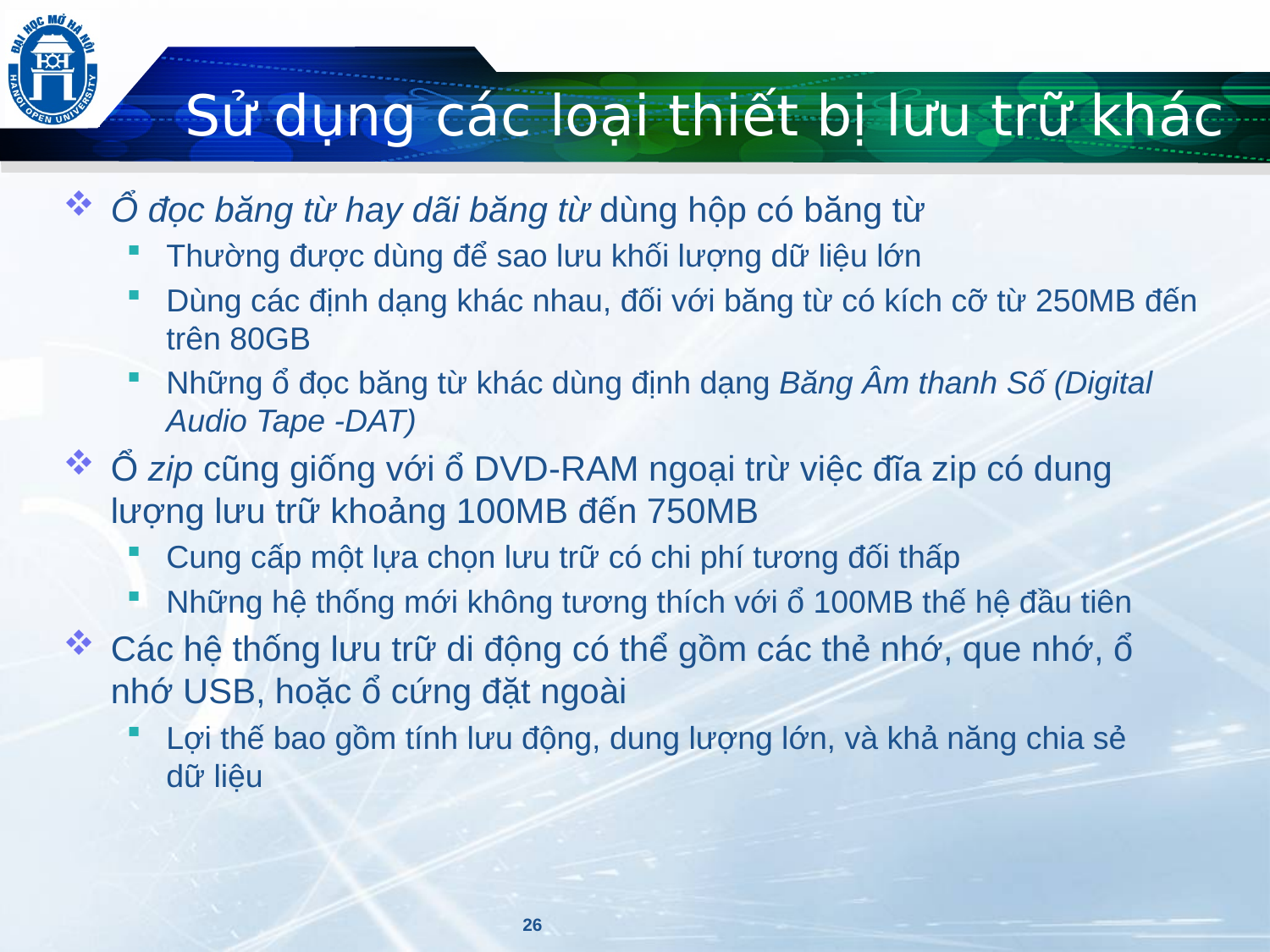

# Sử dụng các loại thiết bị lưu trữ khác
Ổ đọc băng từ hay dãi băng từ dùng hộp có băng từ
Thường được dùng để sao lưu khối lượng dữ liệu lớn
Dùng các định dạng khác nhau, đối với băng từ có kích cỡ từ 250MB đến trên 80GB
Những ổ đọc băng từ khác dùng định dạng Băng Âm thanh Số (Digital Audio Tape -DAT)
Ổ zip cũng giống với ổ DVD-RAM ngoại trừ việc đĩa zip có dung lượng lưu trữ khoảng 100MB đến 750MB
Cung cấp một lựa chọn lưu trữ có chi phí tương đối thấp
Những hệ thống mới không tương thích với ổ 100MB thế hệ đầu tiên
Các hệ thống lưu trữ di động có thể gồm các thẻ nhớ, que nhớ, ổ nhớ USB, hoặc ổ cứng đặt ngoài
Lợi thế bao gồm tính lưu động, dung lượng lớn, và khả năng chia sẻ
dữ liệu

26